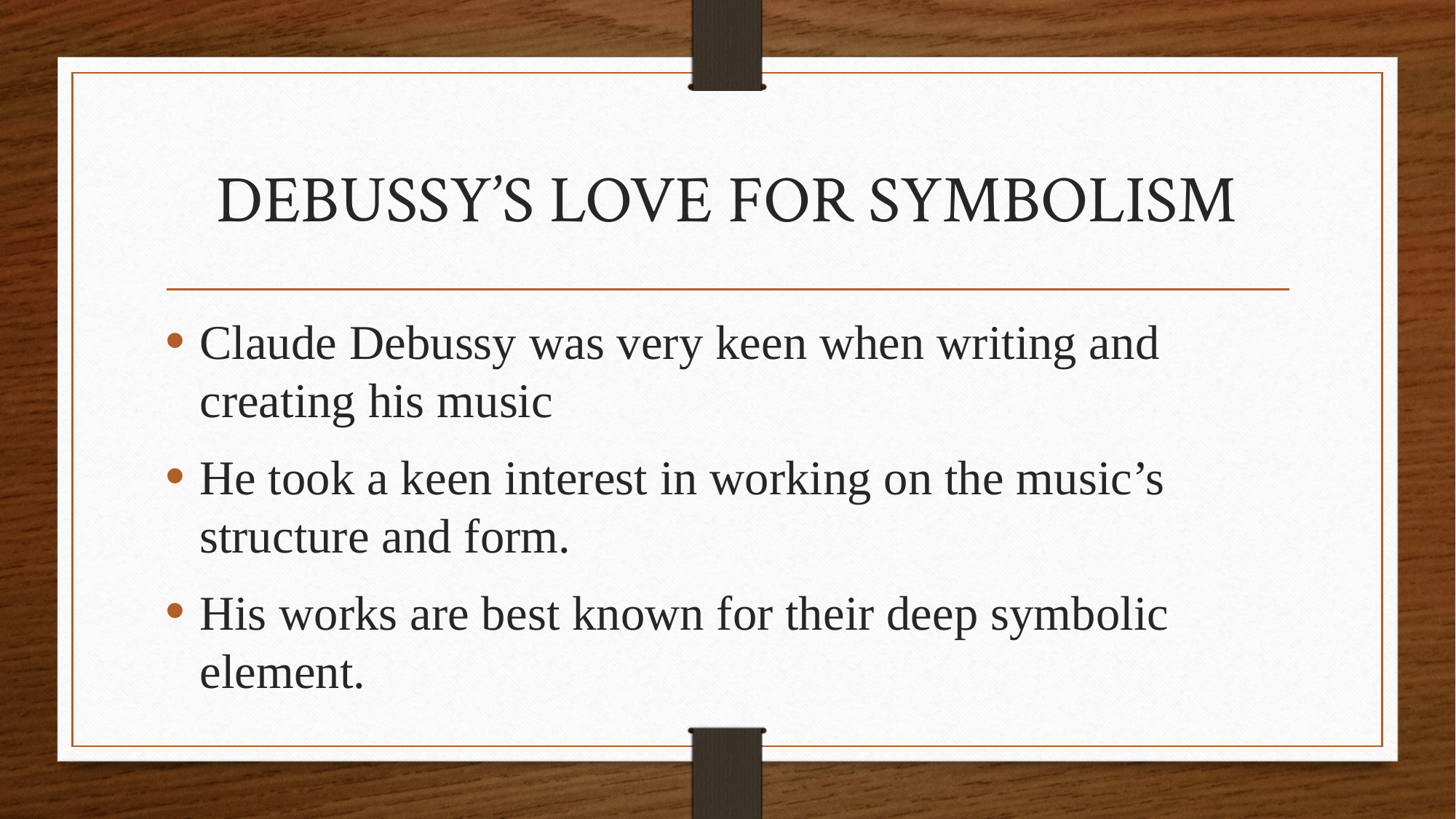

# DEBUSSY’S LOVE FOR SYMBOLISM
Claude Debussy was very keen when writing and creating his music
He took a keen interest in working on the music’s structure and form.
His works are best known for their deep symbolic element.